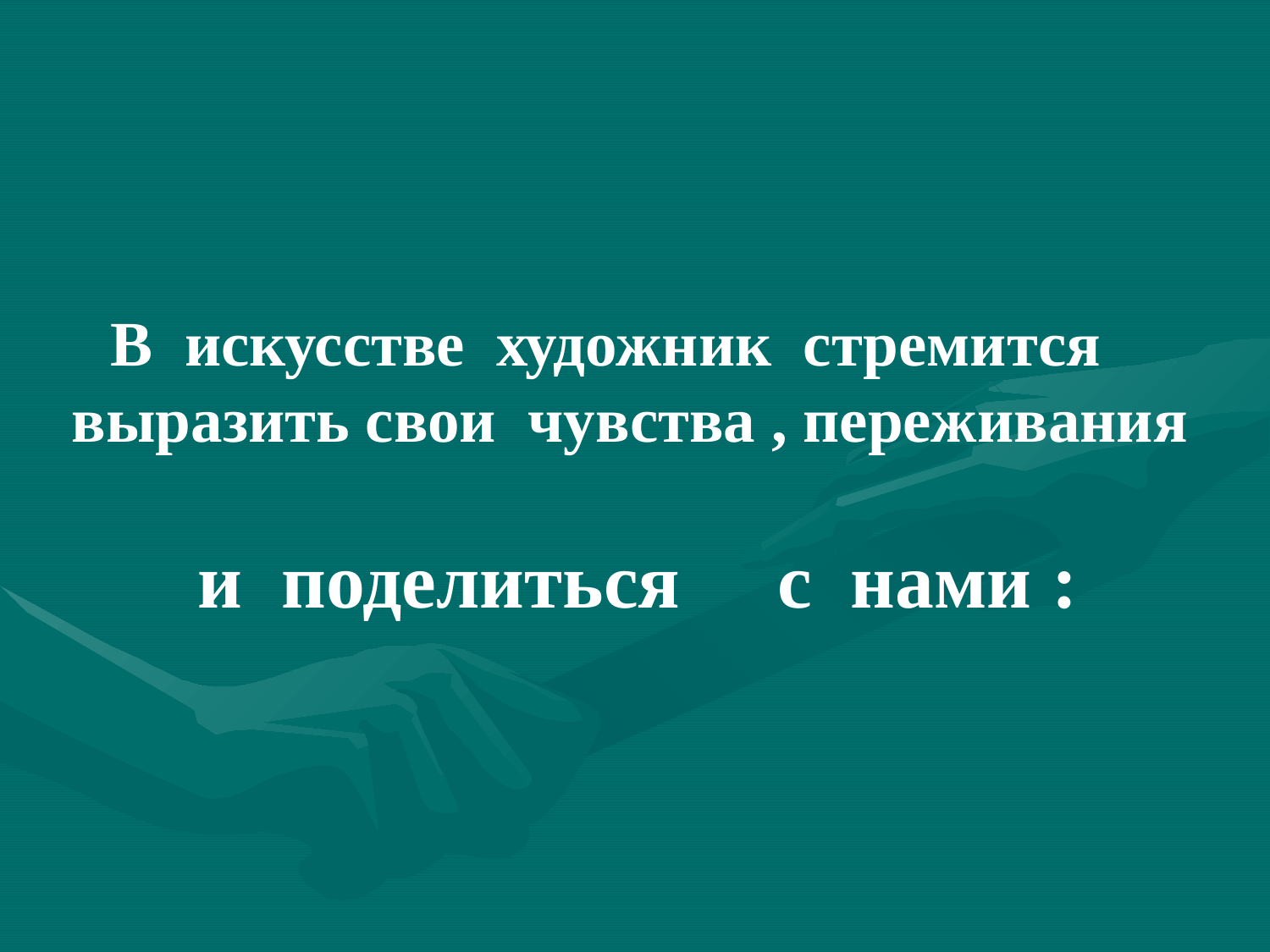

В  искусстве  художник  стремится     выразить свои  чувства , переживания

 и  поделиться     с  нами :